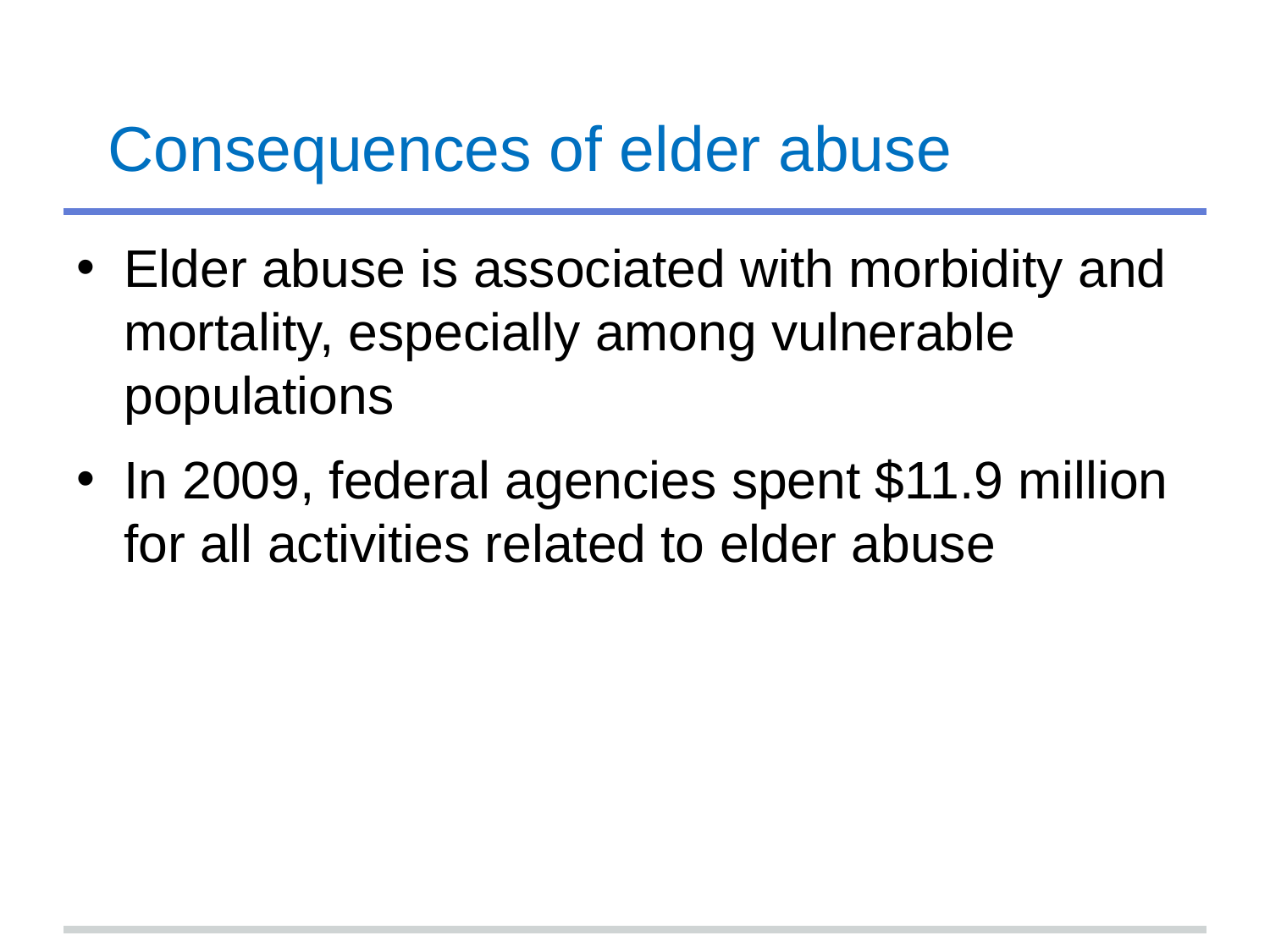

# Consequences of elder abuse
Elder abuse is associated with morbidity and mortality, especially among vulnerable populations
In 2009, federal agencies spent $11.9 million for all activities related to elder abuse